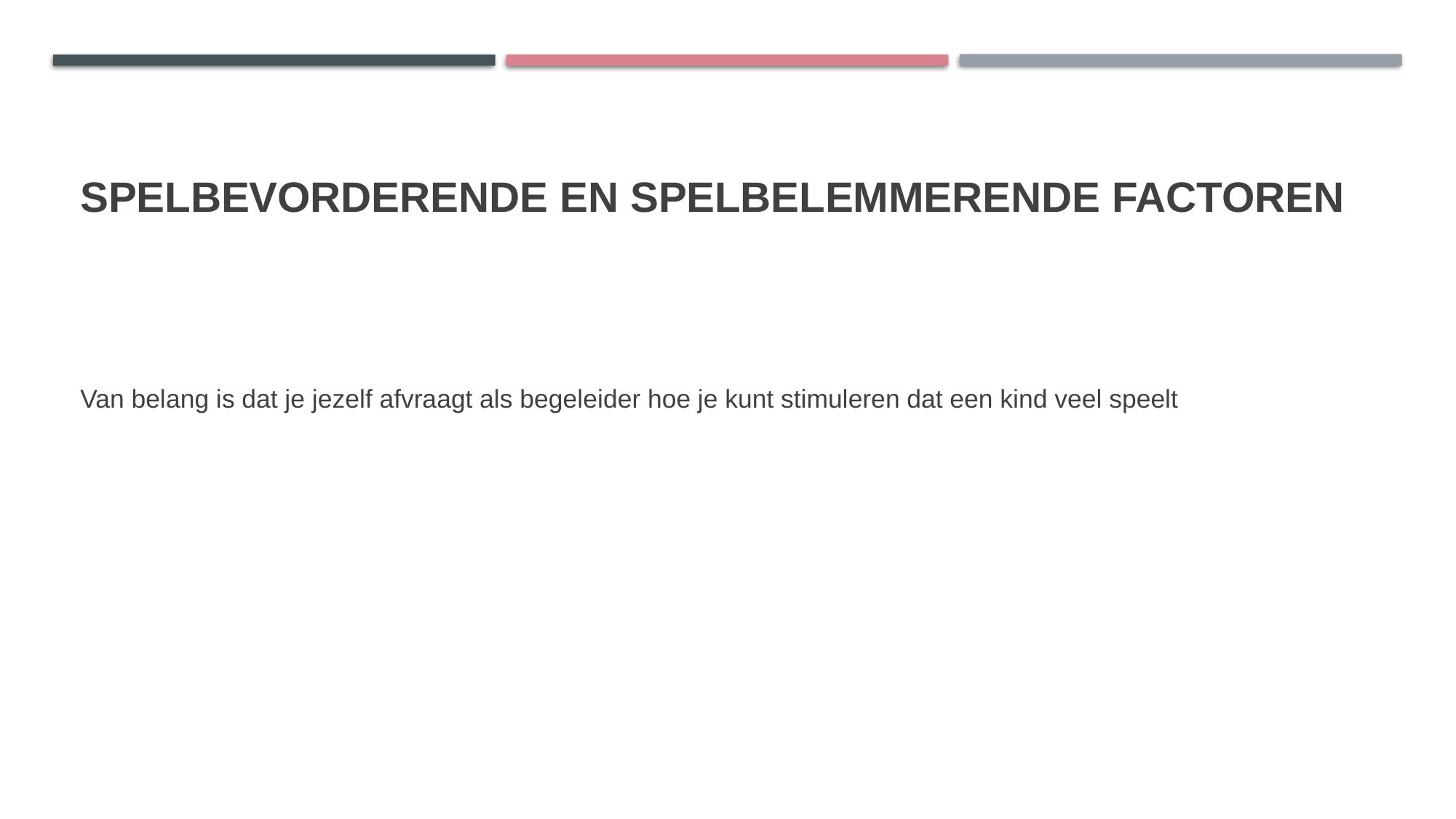

# Spelbevorderende en spelbelemmerende factoren
Van belang is dat je jezelf afvraagt als begeleider hoe je kunt stimuleren dat een kind veel speelt